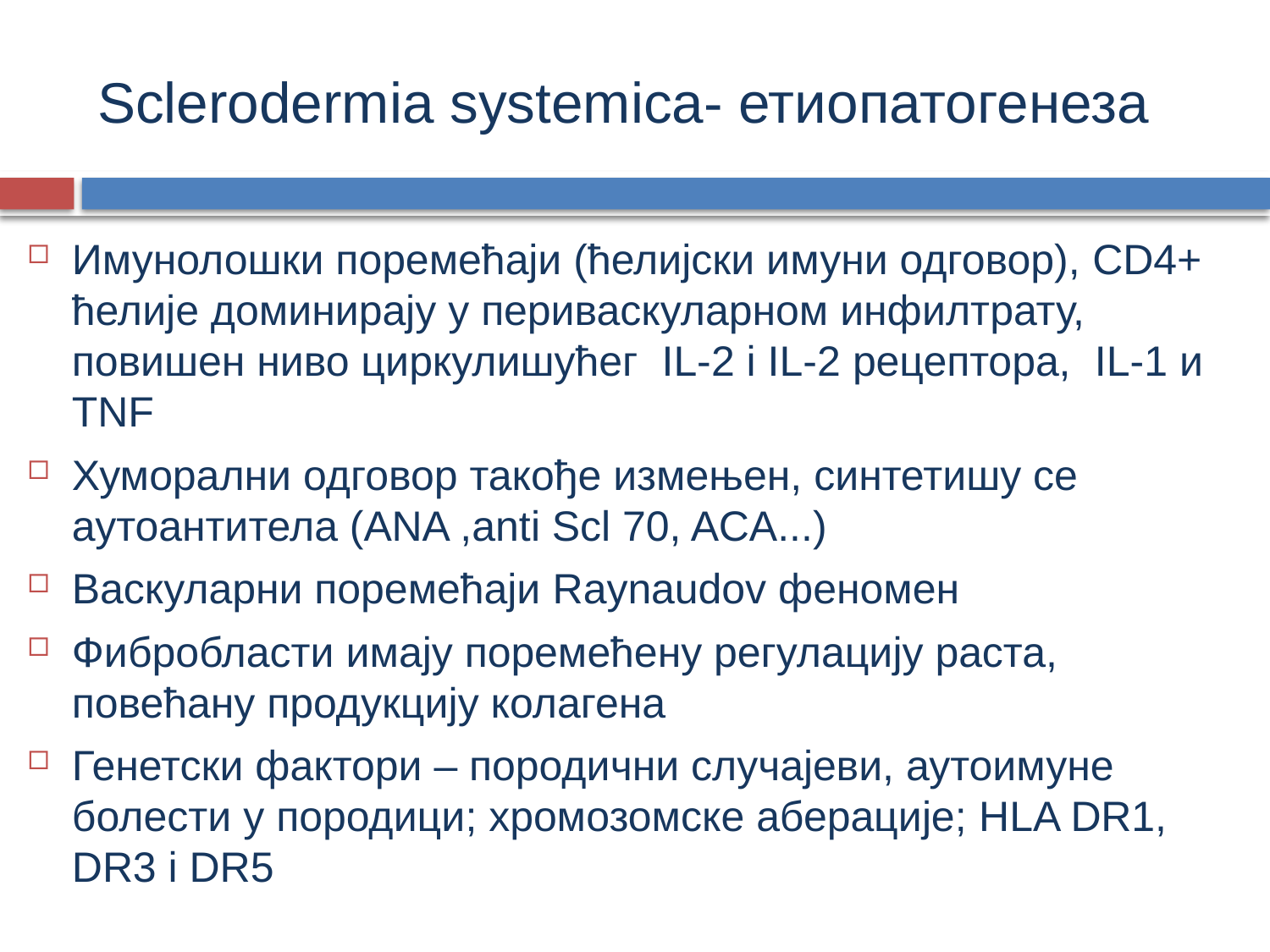

# Sclerodermia systemica- етиопатогенеза
Имунолошки поремећаји (ћелијски имуни одговор), CD4+ ћелије доминирају у периваскуларном инфилтрату, повишен ниво циркулишућег  IL-2 i IL-2 рецептора,  IL-1 и TNF
Хуморални одговор такође измењен, синтетишу се аутоантитела (ANA ,anti Scl 70, ACA...)
Васкуларни поремећаји Raynaudov феномен
Фибробласти имају поремећену регулацију раста, повећану продукцију колагена
Генетски фактори – породични случајеви, аутоимуне болести у породици; хромозомске аберације; HLA DR1, DR3 i DR5